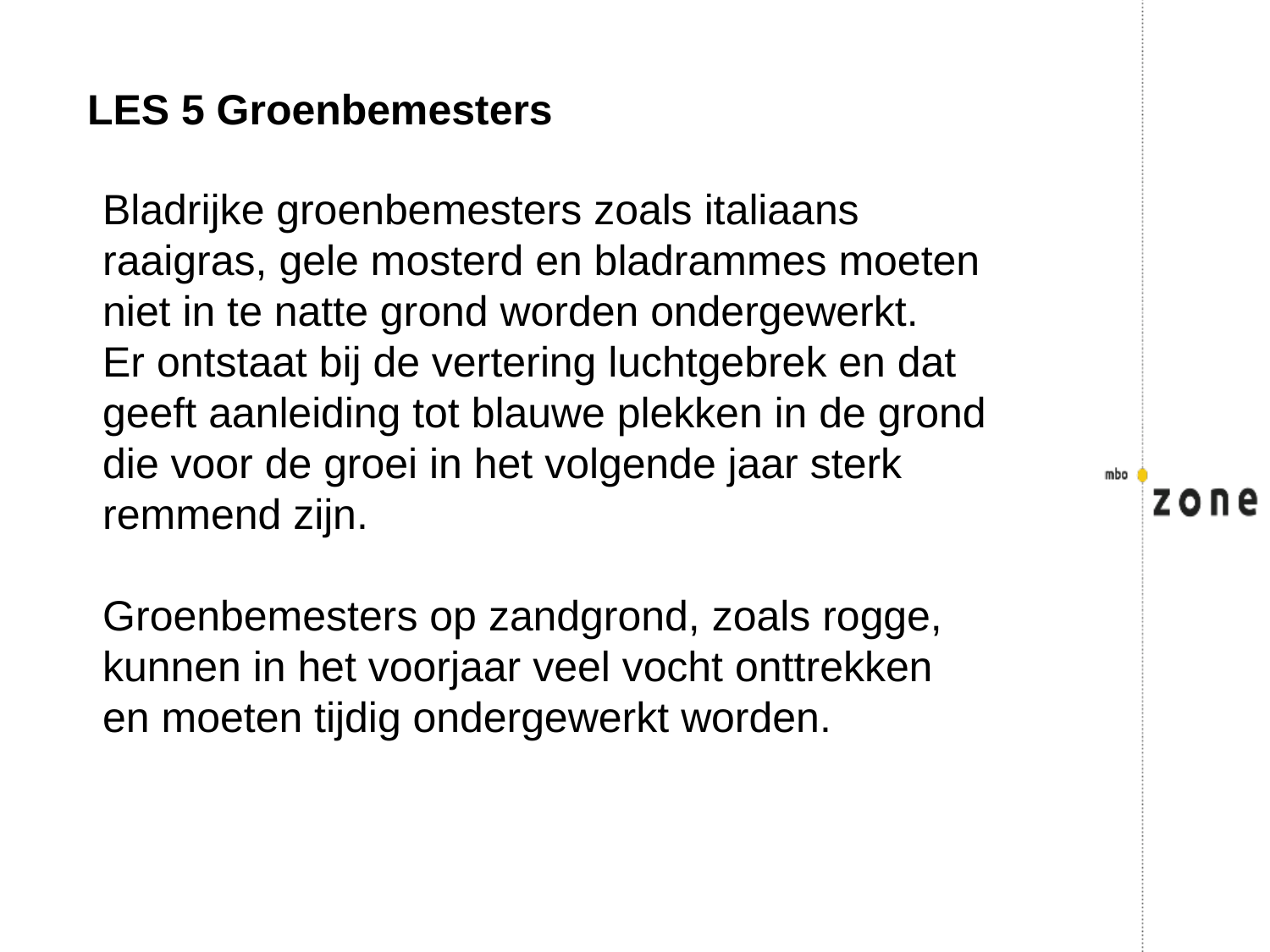

LES 5 Groenbemesters
Bladrijke groenbemesters zoals italiaans raaigras, gele mosterd en bladrammes moeten niet in te natte grond worden ondergewerkt.
Er ontstaat bij de vertering luchtgebrek en dat geeft aanleiding tot blauwe plekken in de grond die voor de groei in het volgende jaar sterk remmend zijn.

Groenbemesters op zandgrond, zoals rogge, kunnen in het voorjaar veel vocht onttrekken en moeten tijdig ondergewerkt worden.